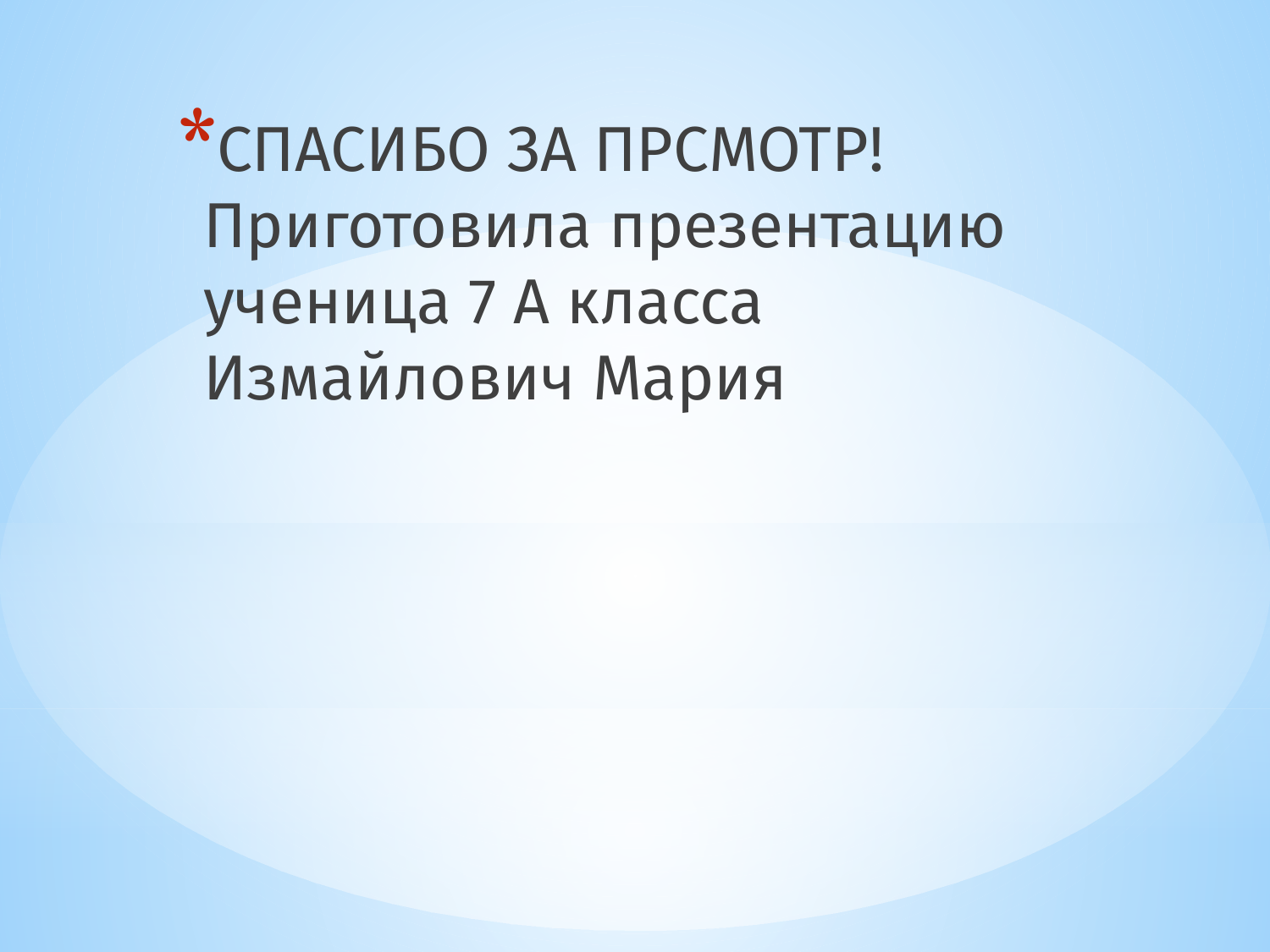

СПАСИБО ЗА ПРСМОТР!
Приготовила презентацию ученица 7 А класса
Измайлович Мария